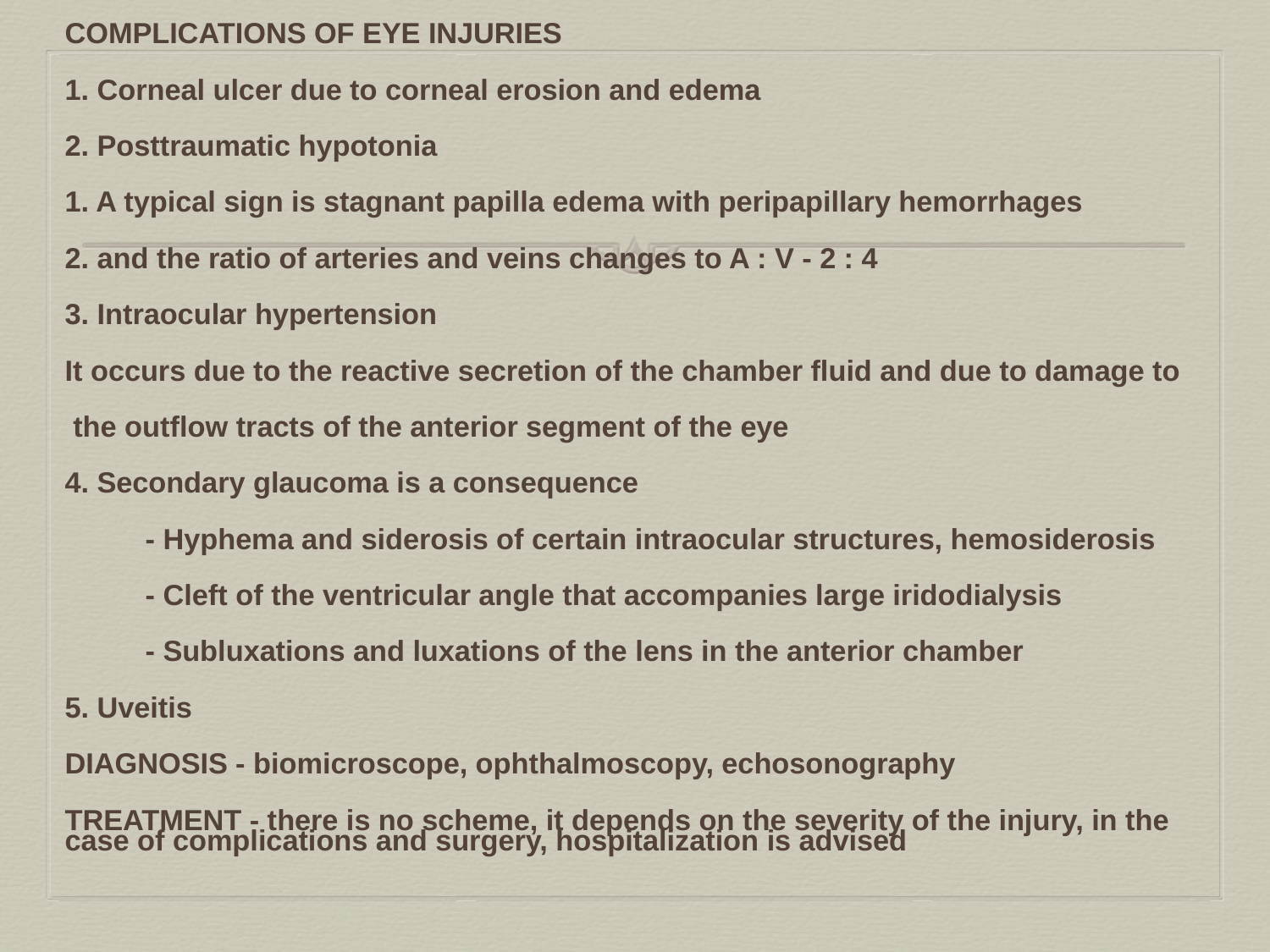

COMPLICATIONS OF EYE INJURIES
1. Corneal ulcer due to corneal erosion and edema
2. Posttraumatic hypotonia
1. A typical sign is stagnant papilla edema with peripapillary hemorrhages
2. and the ratio of arteries and veins changes to A : V - 2 : 4
3. Intraocular hypertension
It occurs due to the reactive secretion of the chamber fluid and due to damage to
 the outflow tracts of the anterior segment of the eye
4. Secondary glaucoma is a consequence
          - Hyphema and siderosis of certain intraocular structures, hemosiderosis
          - Cleft of the ventricular angle that accompanies large iridodialysis
          - Subluxations and luxations of the lens in the anterior chamber
5. Uveitis
DIAGNOSIS - biomicroscope, ophthalmoscopy, echosonography
TREATMENT - there is no scheme, it depends on the severity of the injury, in the case of complications and surgery, hospitalization is advised